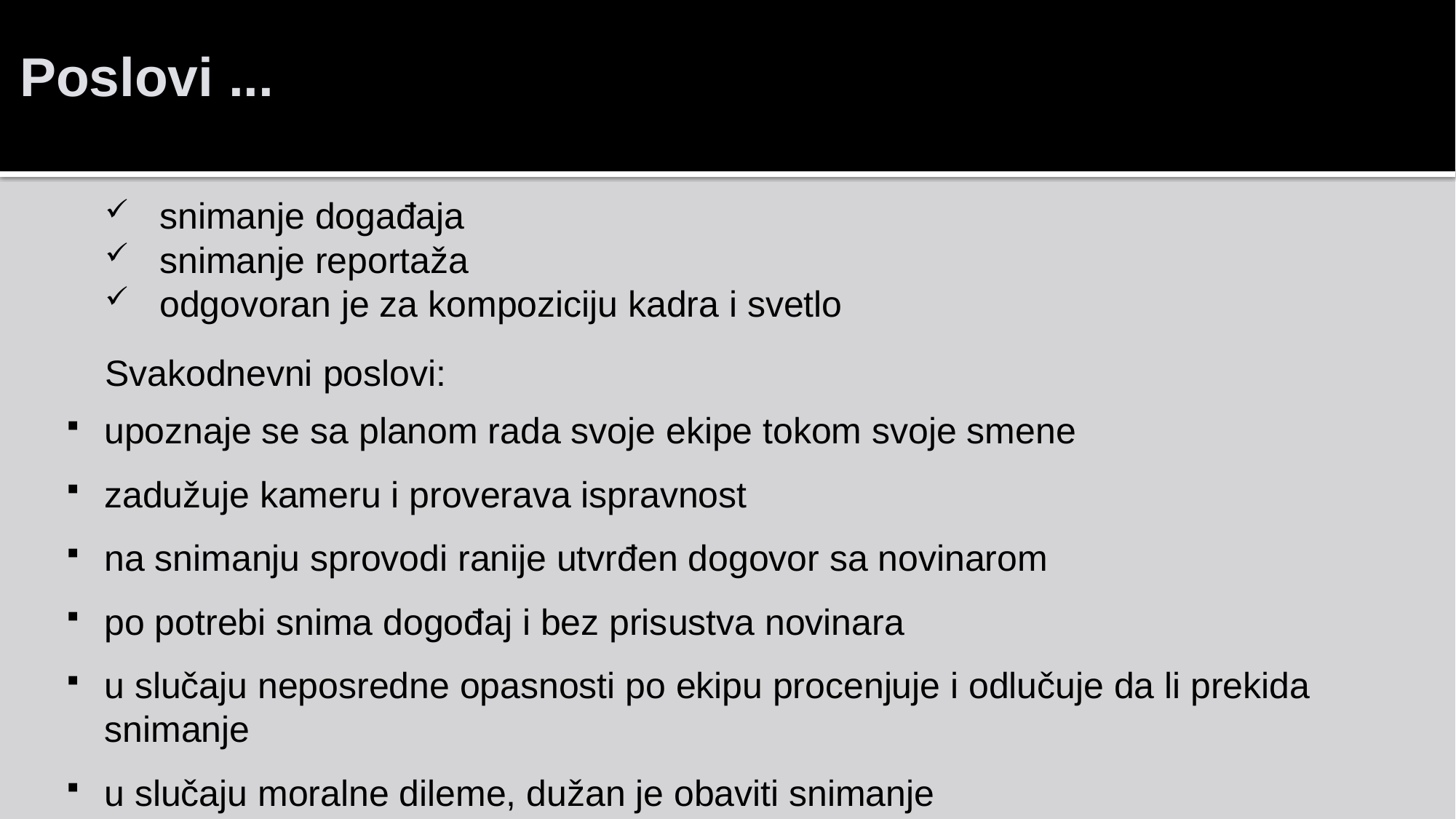

Poslovi ...
snimanje događaja
snimanje reportaža
odgovoran je za kompoziciju kadra i svetlo

Svakodnevni poslovi:

upoznaje se sa planom rada svoje ekipe tokom svoje smene

zadužuje kameru i proverava ispravnost

na snimanju sprovodi ranije utvrđen dogovor sa novinarom

po potrebi snima dogođaj i bez prisustva novinara

u slučaju neposredne opasnosti po ekipu procenjuje i odlučuje da li prekida snimanje

u slučaju moralne dileme, dužan je obaviti snimanje